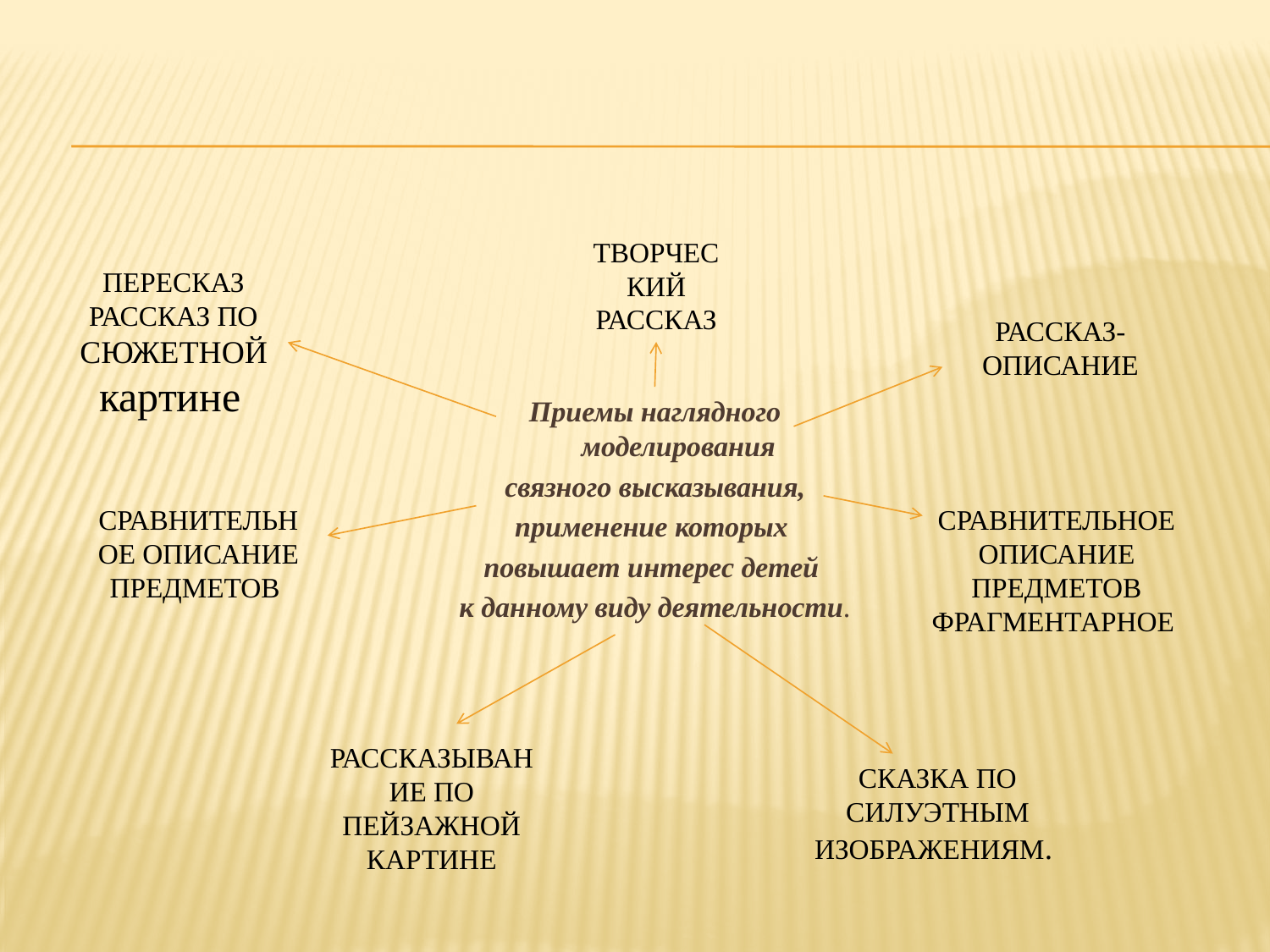

#
ТВОРЧЕСКИЙ РАССКАЗ
ПЕРЕСКАЗ РАССКАЗ ПО СЮЖЕТНОЙ
картине
РАССКАЗ-ОПИСАНИЕ
Приемы наглядного моделирования
 связного высказывания,
применение которых
повышает интерес детей
к данному виду деятельности.
СРАВНИТЕЛЬНОЕ ОПИСАНИЕ ПРЕДМЕТОВ
СРАВНИТЕЛЬНОЕ ОПИСАНИЕ ПРЕДМЕТОВ ФРАГМЕНТАРНОЕ
РАССКАЗЫВАНИЕ ПО ПЕЙЗАЖНОЙ КАРТИНЕ
СКАЗКА ПО СИЛУЭТНЫМ ИЗОБРАЖЕНИЯМ.